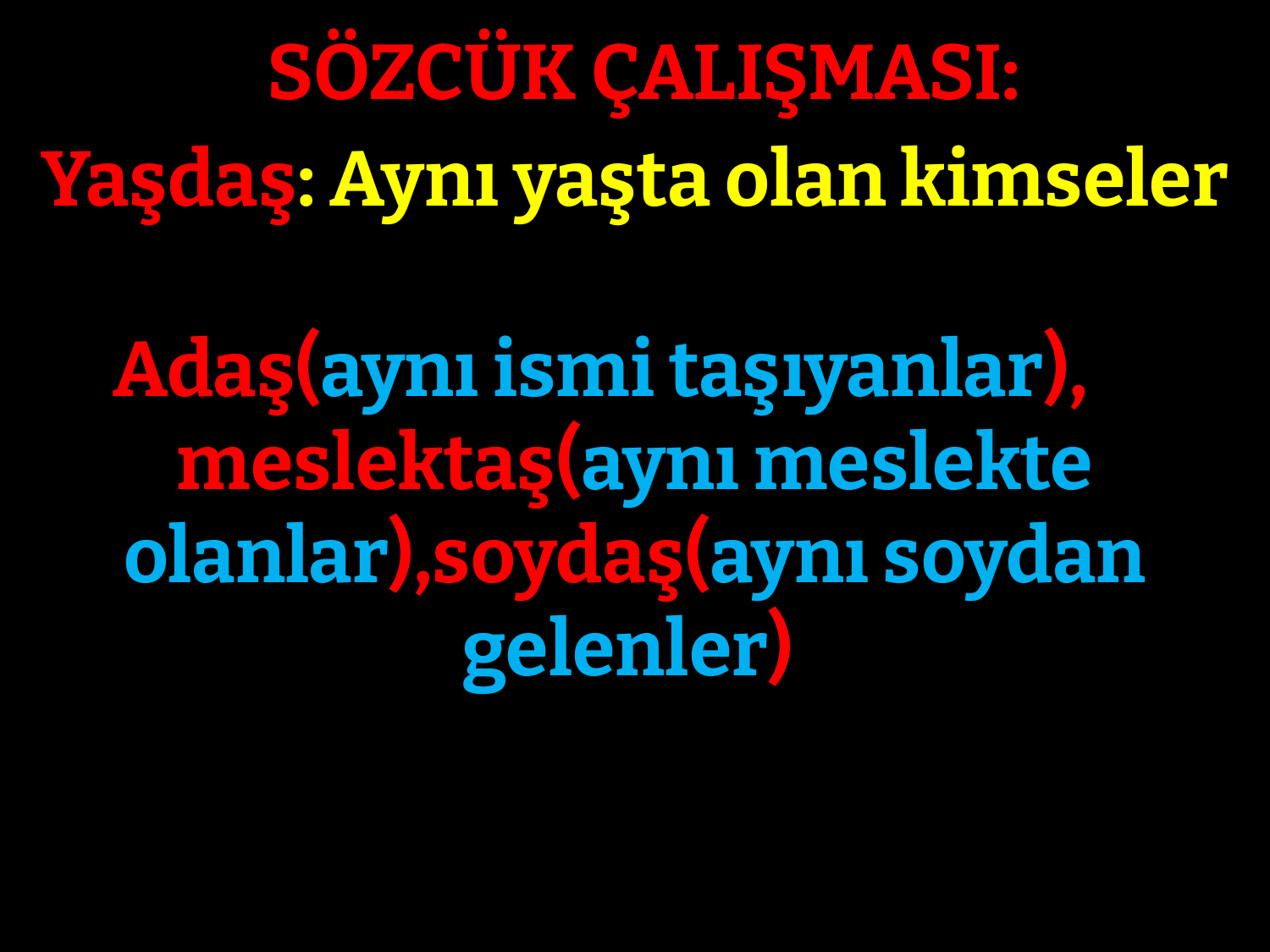

SÖZCÜK ÇALIŞMASI:
Yaşdaş: Aynı yaşta olan kimseler
#
Adaş(aynı ismi taşıyanlar),      meslektaş(aynı meslekte olanlar),soydaş(aynı soydan gelenler)